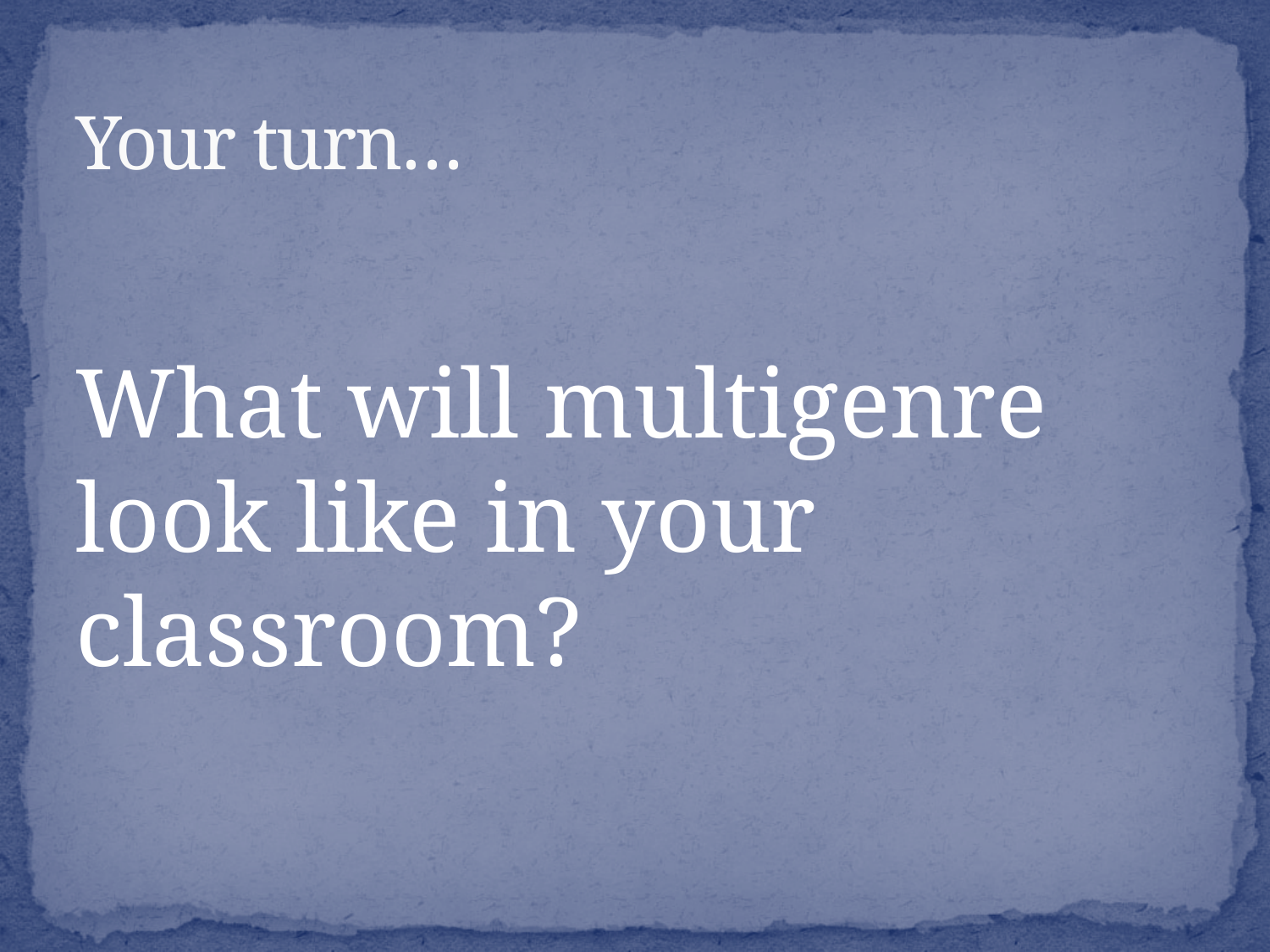

# Your turn…

What will multigenre look like in your classroom?